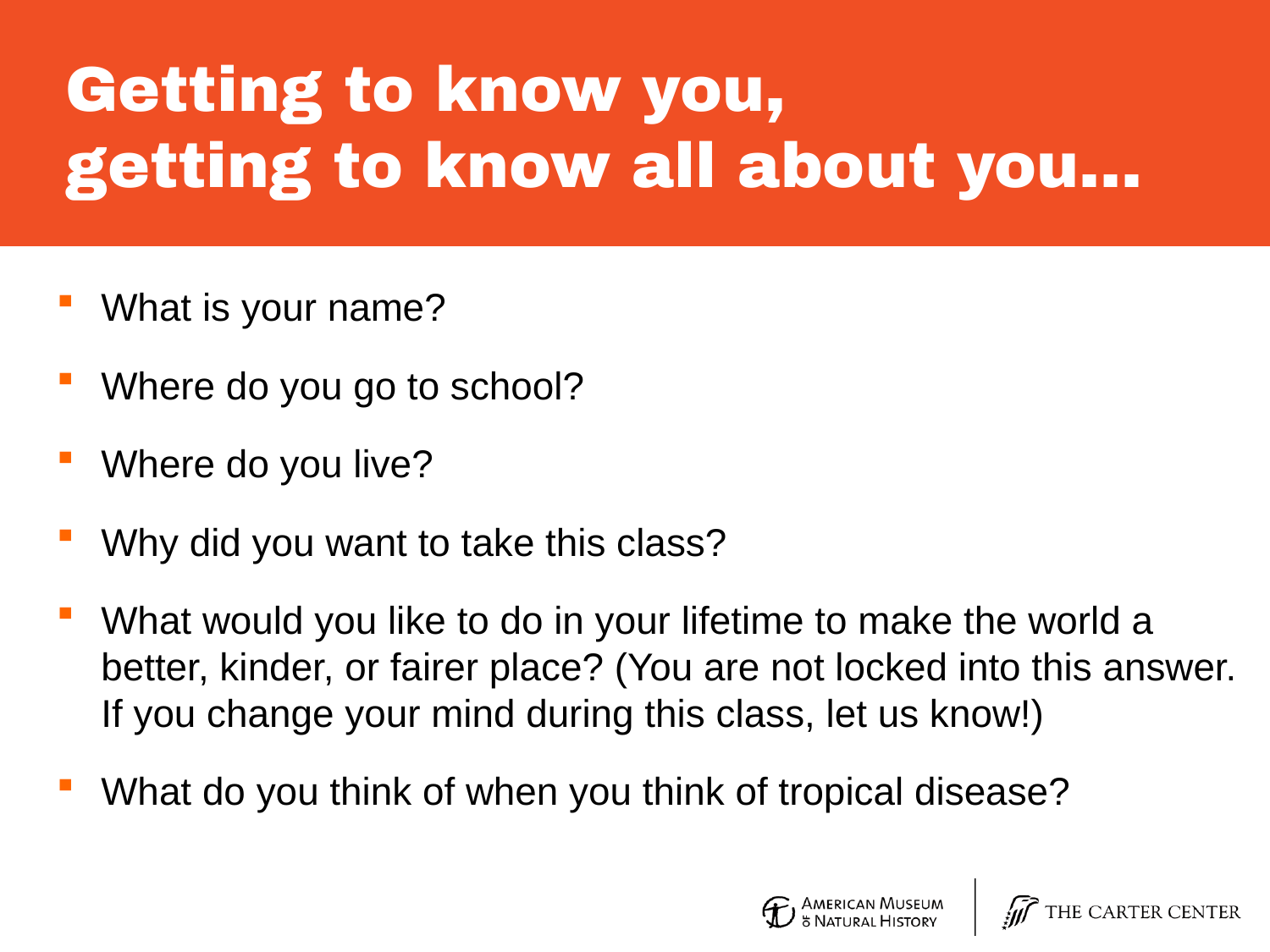

# Getting to know you, getting to know all about you...
What is your name?
Where do you go to school?
Where do you live?
Why did you want to take this class?
What would you like to do in your lifetime to make the world a better, kinder, or fairer place? (You are not locked into this answer. If you change your mind during this class, let us know!)
What do you think of when you think of tropical disease?